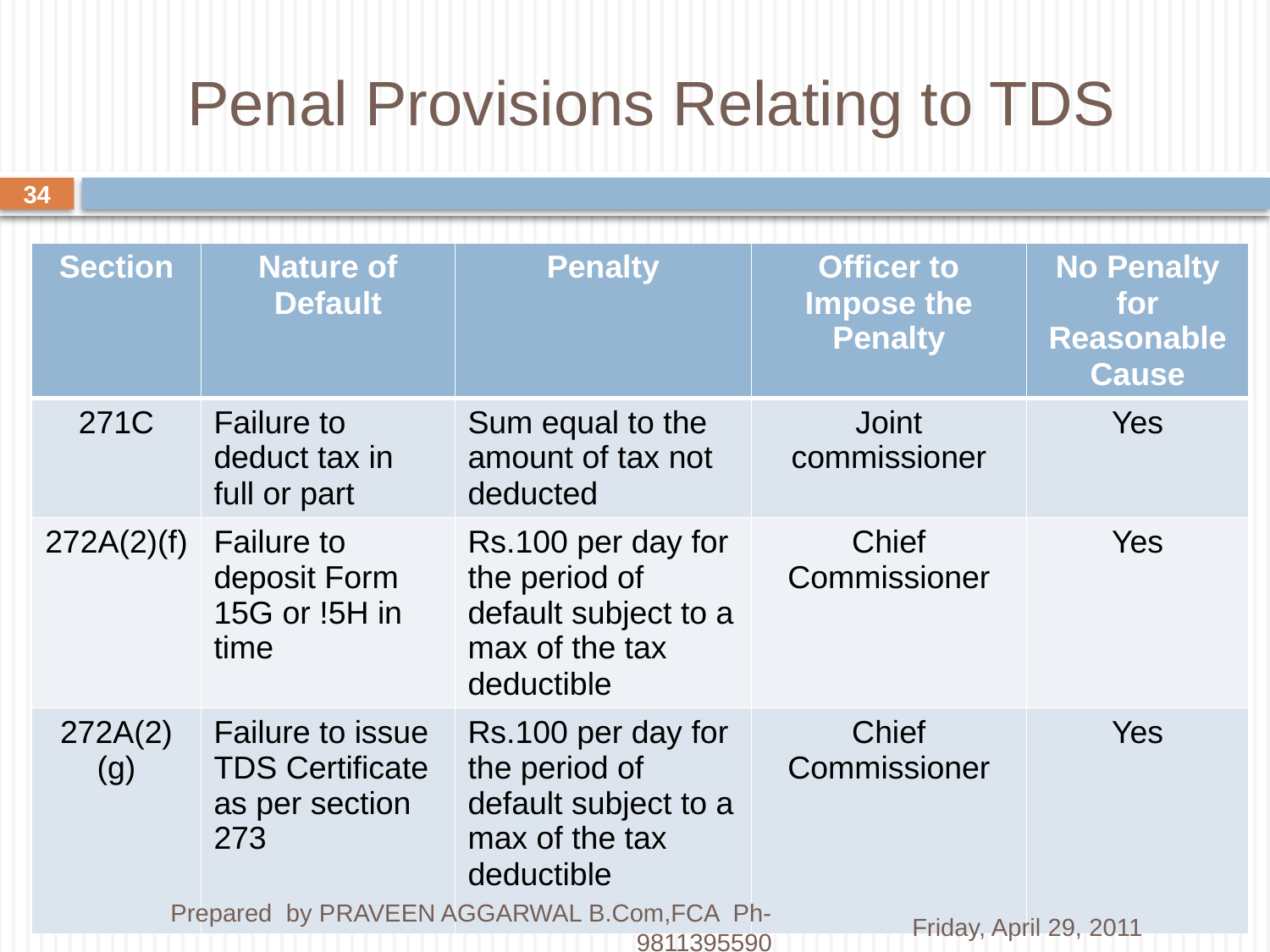

# Penal Provisions Relating to TDS
34
| Section | Nature of Default | Penalty | Officer to Impose the Penalty | No Penalty for Reasonable Cause |
| --- | --- | --- | --- | --- |
| 271C | Failure to deduct tax in full or part | Sum equal to the amount of tax not deducted | Joint commissioner | Yes |
| 272A(2)(f) | Failure to deposit Form 15G or !5H in time | Rs.100 per day for the period of default subject to a max of the tax deductible | Chief Commissioner | Yes |
| 272A(2)(g) | Failure to issue TDS Certificate as per section 273 | Rs.100 per day for the period of default subject to a max of the tax deductible | Chief Commissioner | Yes |
Prepared  by PRAVEEN AGGARWAL B.Com,FCA  Ph-9811395590
Friday, April 29, 2011